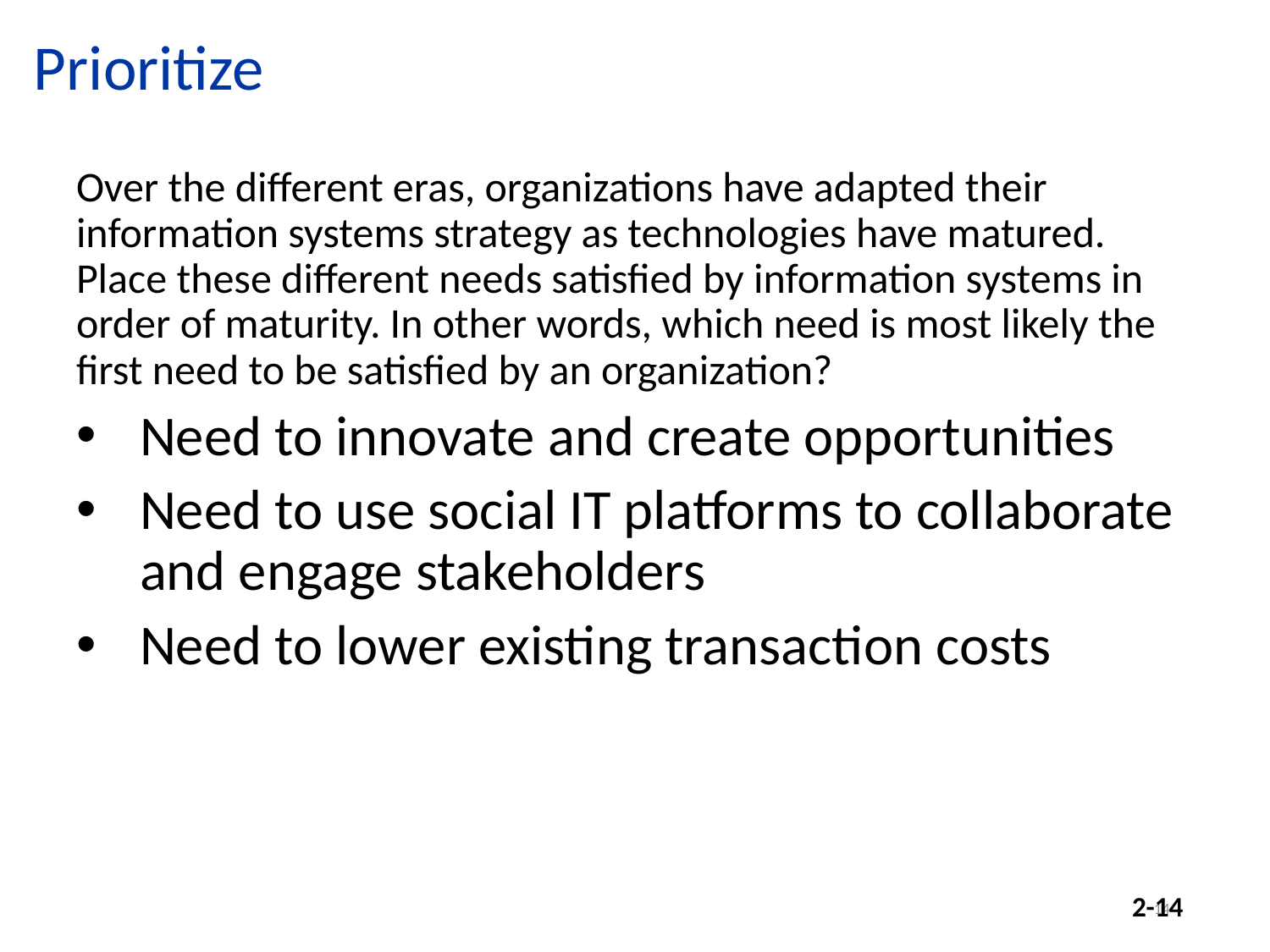

# Prioritize
Over the different eras, organizations have adapted their information systems strategy as technologies have matured. Place these different needs satisfied by information systems in order of maturity. In other words, which need is most likely the first need to be satisfied by an organization?
Need to innovate and create opportunities
Need to use social IT platforms to collaborate and engage stakeholders
Need to lower existing transaction costs

14